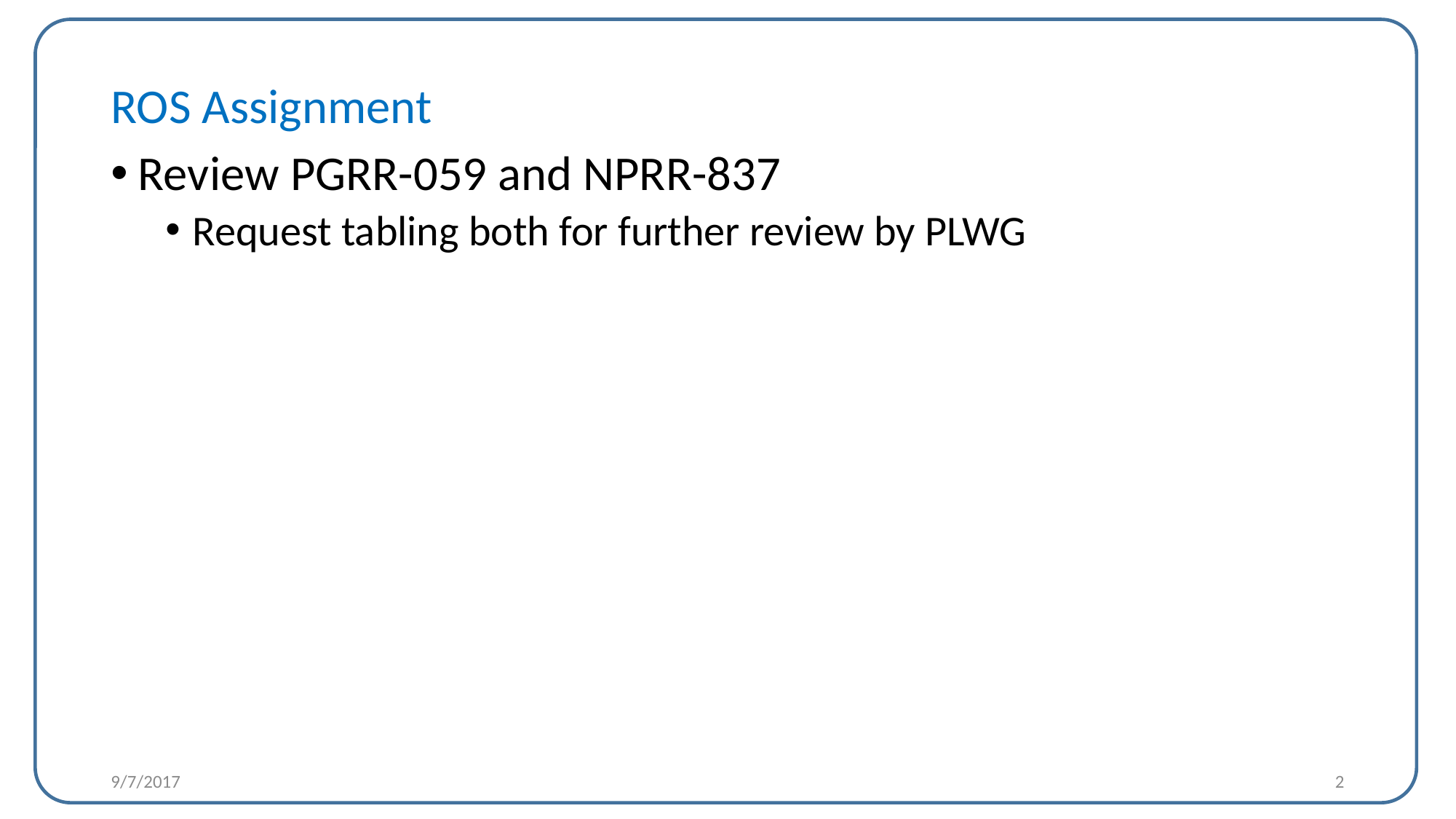

ROS Assignment
Review PGRR-059 and NPRR-837
Request tabling both for further review by PLWG

9/7/2017
2